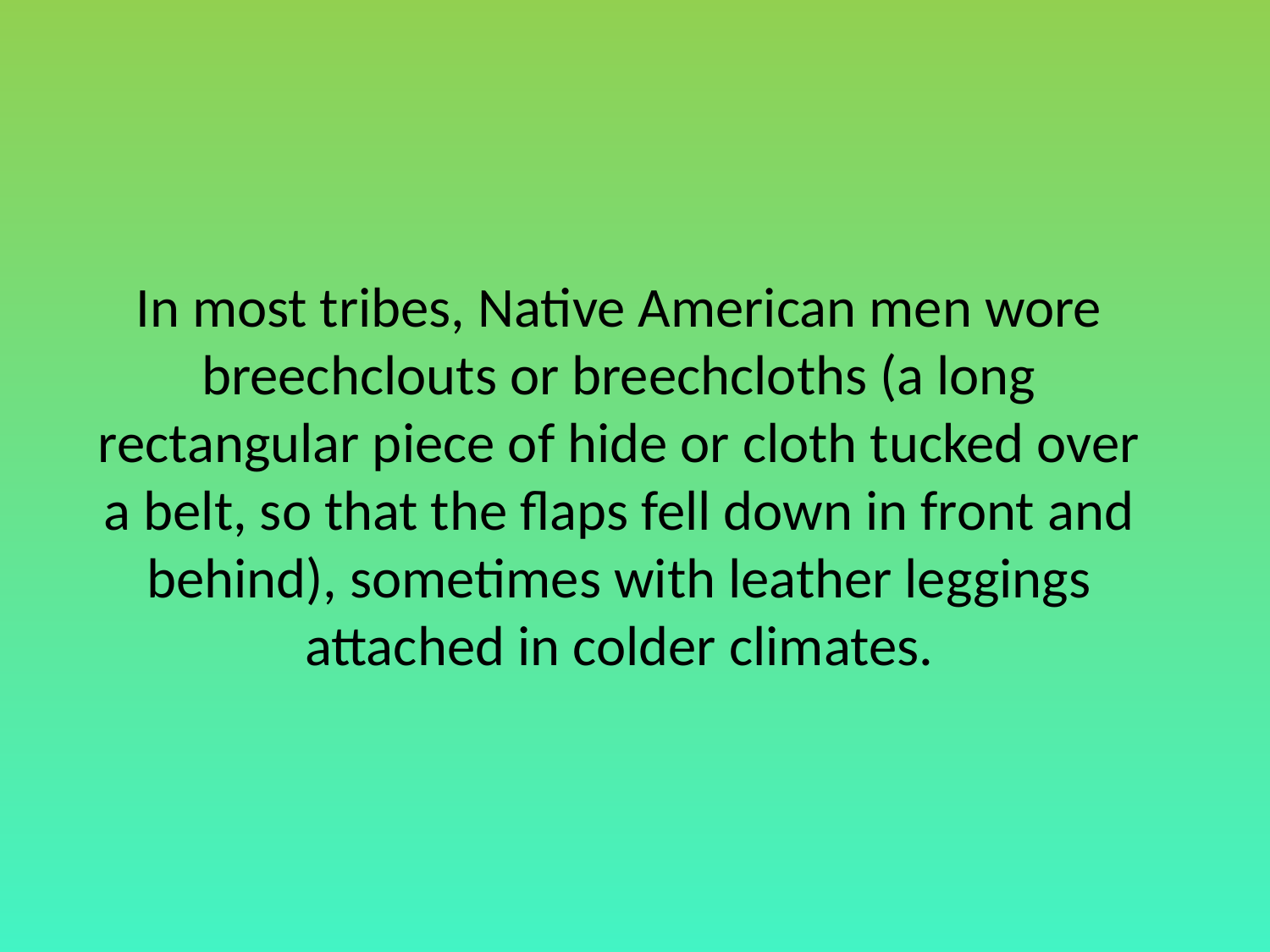

In most tribes, Native American men wore breechclouts or breechcloths (a long rectangular piece of hide or cloth tucked over a belt, so that the flaps fell down in front and behind), sometimes with leather leggings attached in colder climates.